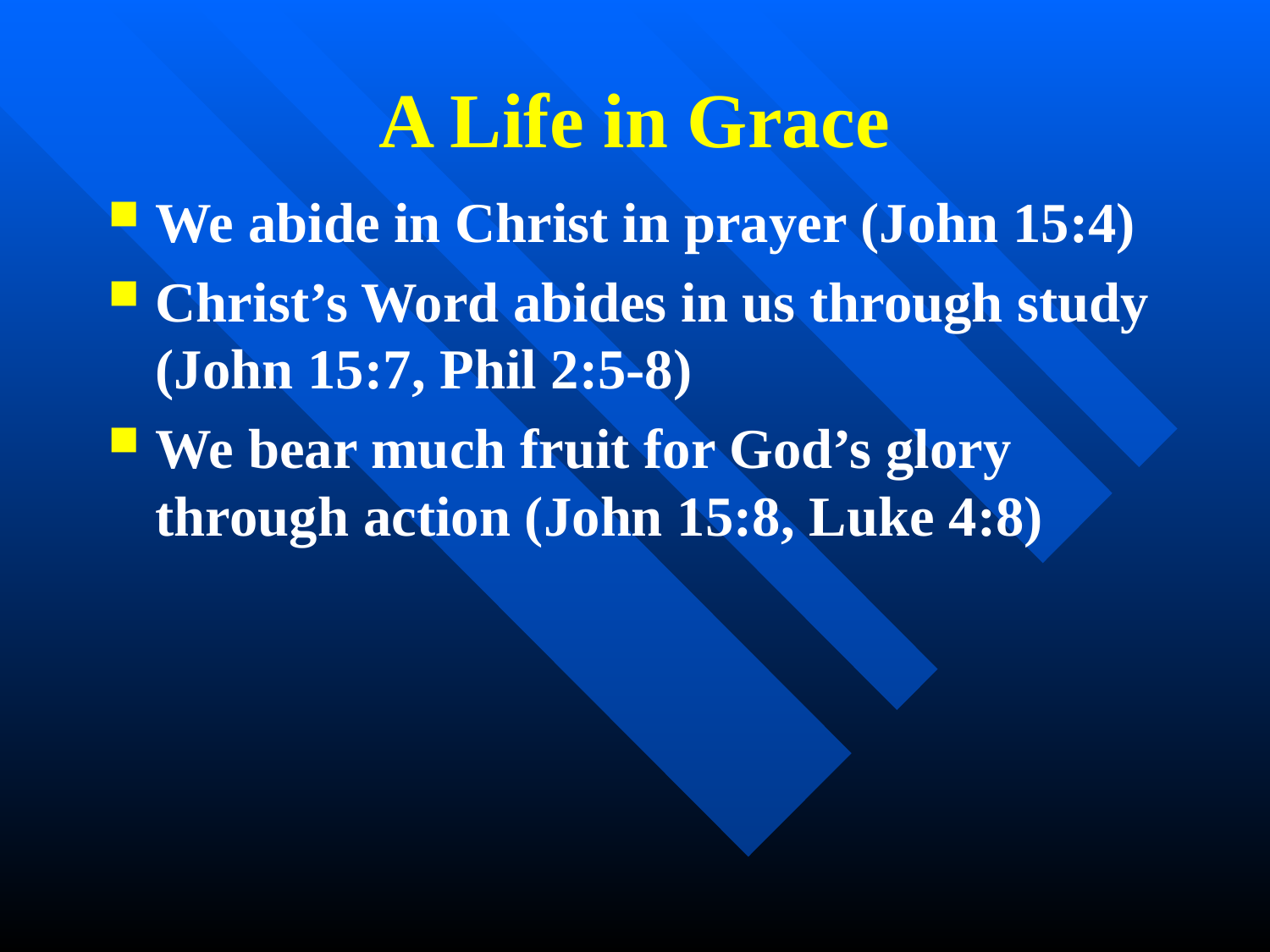

# A Life in Grace
We abide in Christ in prayer (John 15:4)
Christ’s Word abides in us through study (John 15:7, Phil 2:5-8)
We bear much fruit for God’s glory through action (John 15:8, Luke 4:8)